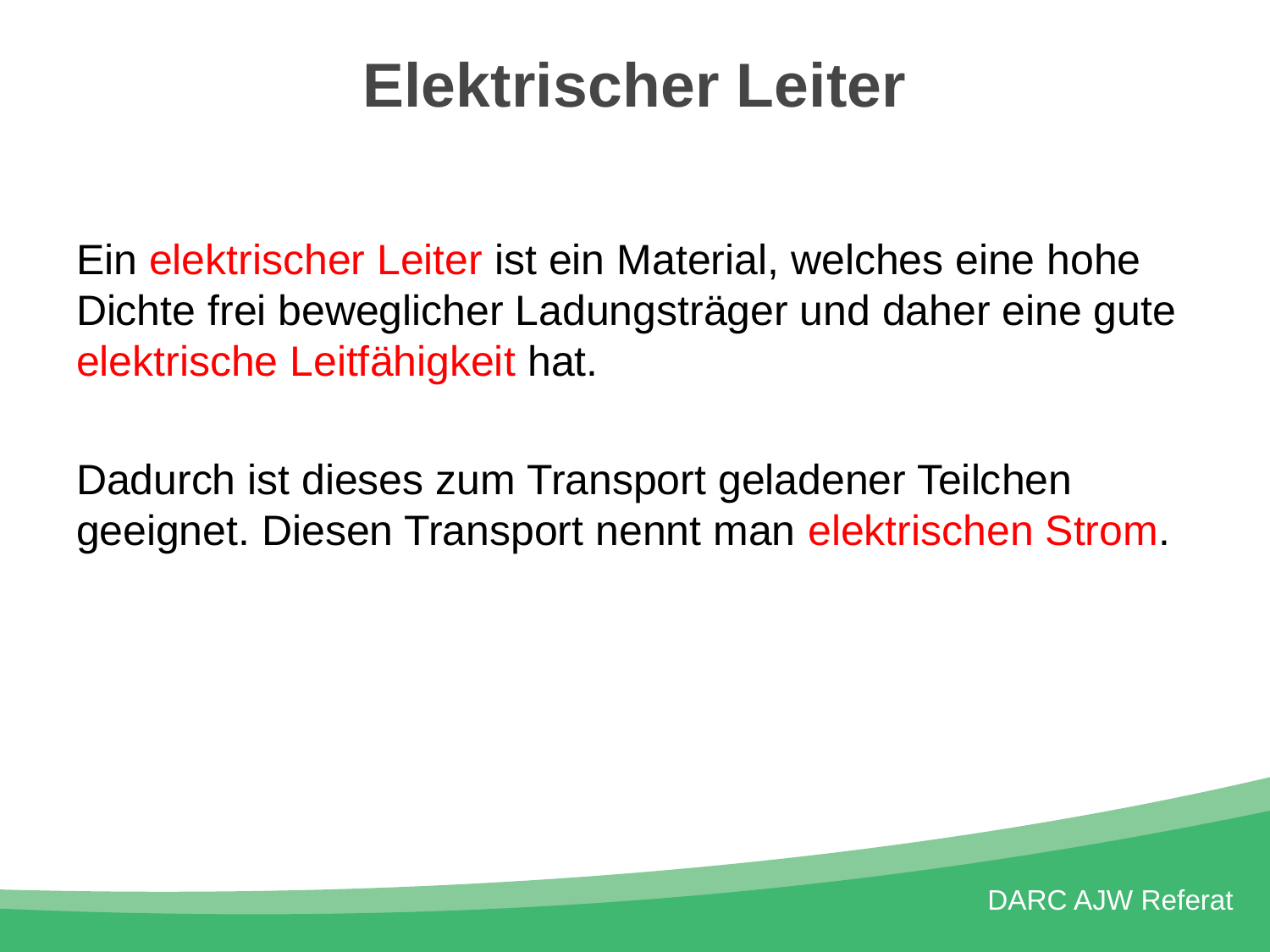

# Elektrischer Leiter

Ein elektrischer Leiter ist ein Material, welches eine hohe Dichte frei beweglicher Ladungsträger und daher eine gute elektrische Leitfähigkeit hat.

Dadurch ist dieses zum Transport geladener Teilchen geeignet. Diesen Transport nennt man elektrischen Strom.